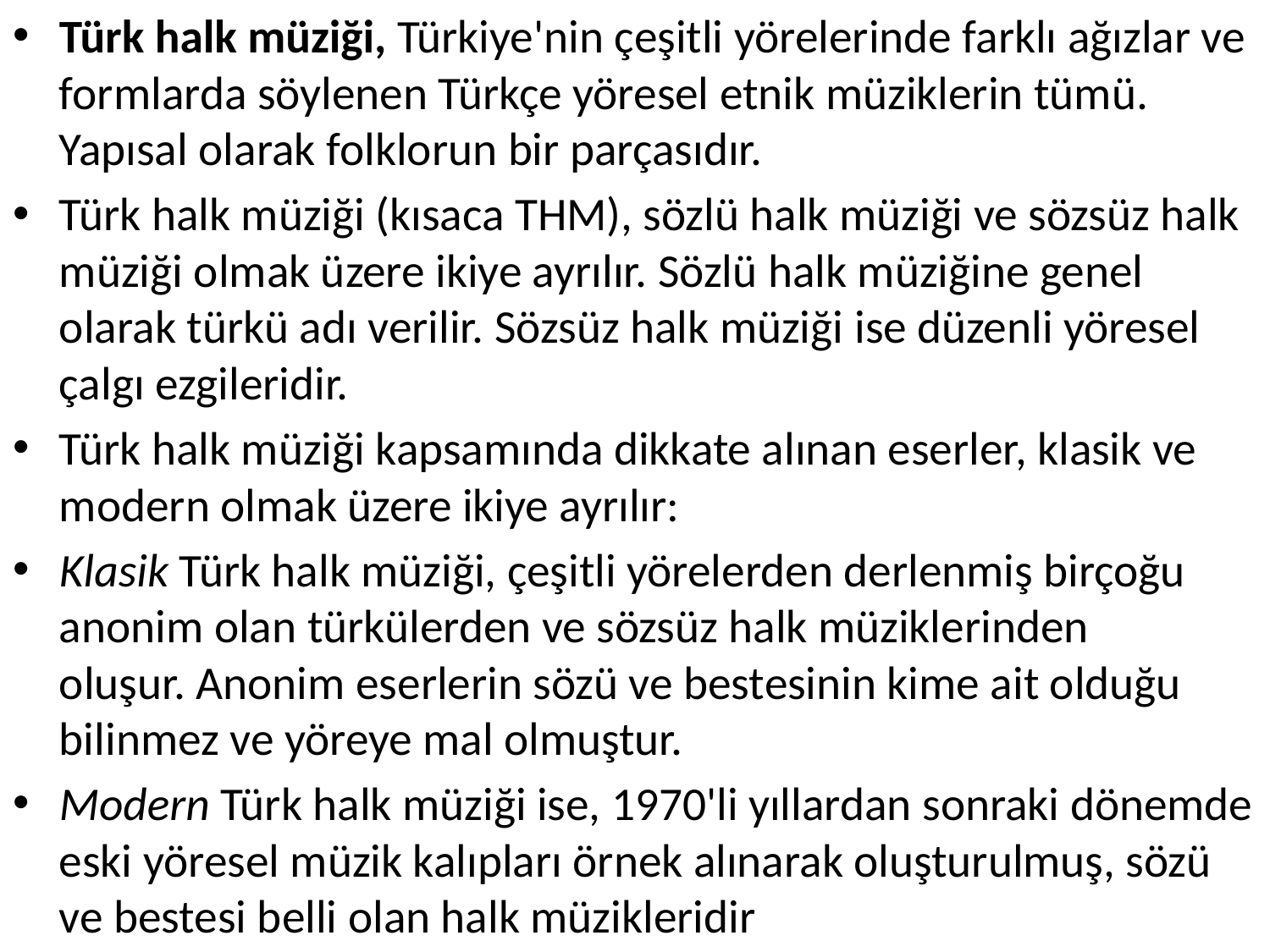

Türk halk müziği, Türkiye'nin çeşitli yörelerinde farklı ağızlar ve formlarda söylenen Türkçe yöresel etnik müziklerin tümü. Yapısal olarak folklorun bir parçasıdır.
Türk halk müziği (kısaca THM), sözlü halk müziği ve sözsüz halk müziği olmak üzere ikiye ayrılır. Sözlü halk müziğine genel olarak türkü adı verilir. Sözsüz halk müziği ise düzenli yöresel çalgı ezgileridir.
Türk halk müziği kapsamında dikkate alınan eserler, klasik ve modern olmak üzere ikiye ayrılır:
Klasik Türk halk müziği, çeşitli yörelerden derlenmiş birçoğu anonim olan türkülerden ve sözsüz halk müziklerinden oluşur. Anonim eserlerin sözü ve bestesinin kime ait olduğu bilinmez ve yöreye mal olmuştur.
Modern Türk halk müziği ise, 1970'li yıllardan sonraki dönemde eski yöresel müzik kalıpları örnek alınarak oluşturulmuş, sözü ve bestesi belli olan halk müzikleridir